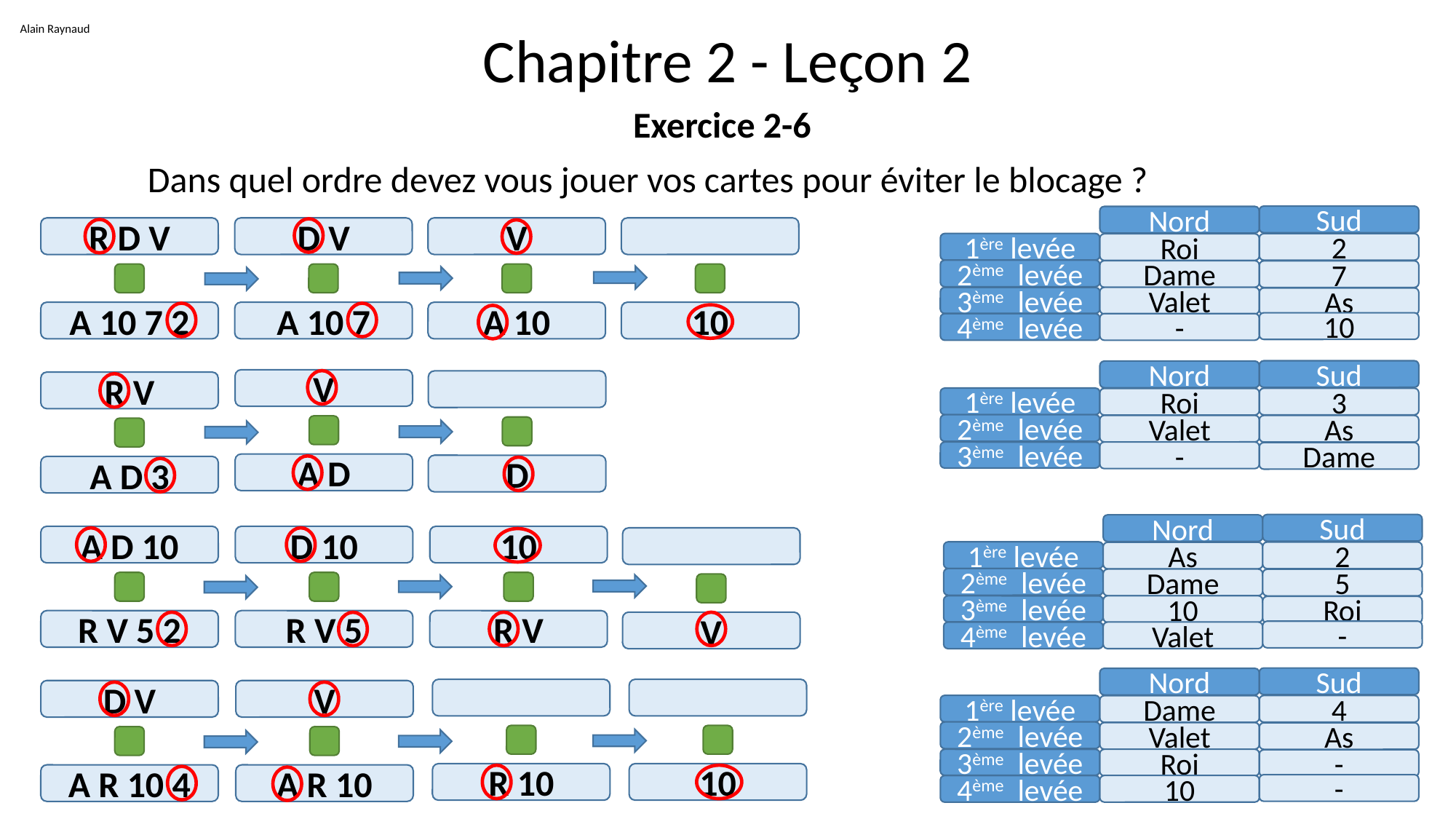

Alain Raynaud
# Chapitre 2 - Leçon 2
Exercice 2-6
	Dans quel ordre devez vous jouer vos cartes pour éviter le blocage ?

Sud
Nord
R D V

A 10 7 2
D V

A 10 7
V

A 10

10

1ère levée
2
Roi
2ème  levée
Dame
7

Valet
3ème  levée
As

10
-
4ème  levée
Sud
Nord
V

A D

D
R V

A D 3

1ère levée
3
Roi
2ème  levée
Valet
As

-
3ème  levée
Dame

Sud
Nord
A D 10

R V 5 2
D 10

R V 5
10

R V

V

1ère levée
2
As
2ème  levée
Dame
5

10
3ème  levée
Roi

-
Valet
4ème  levée
Sud
Nord

R 10

10
D V

A R 10 4
V

A R 10

1ère levée
4
Dame
2ème  levée
Valet
As

Roi
3ème  levée
-

-
10
4ème  levée